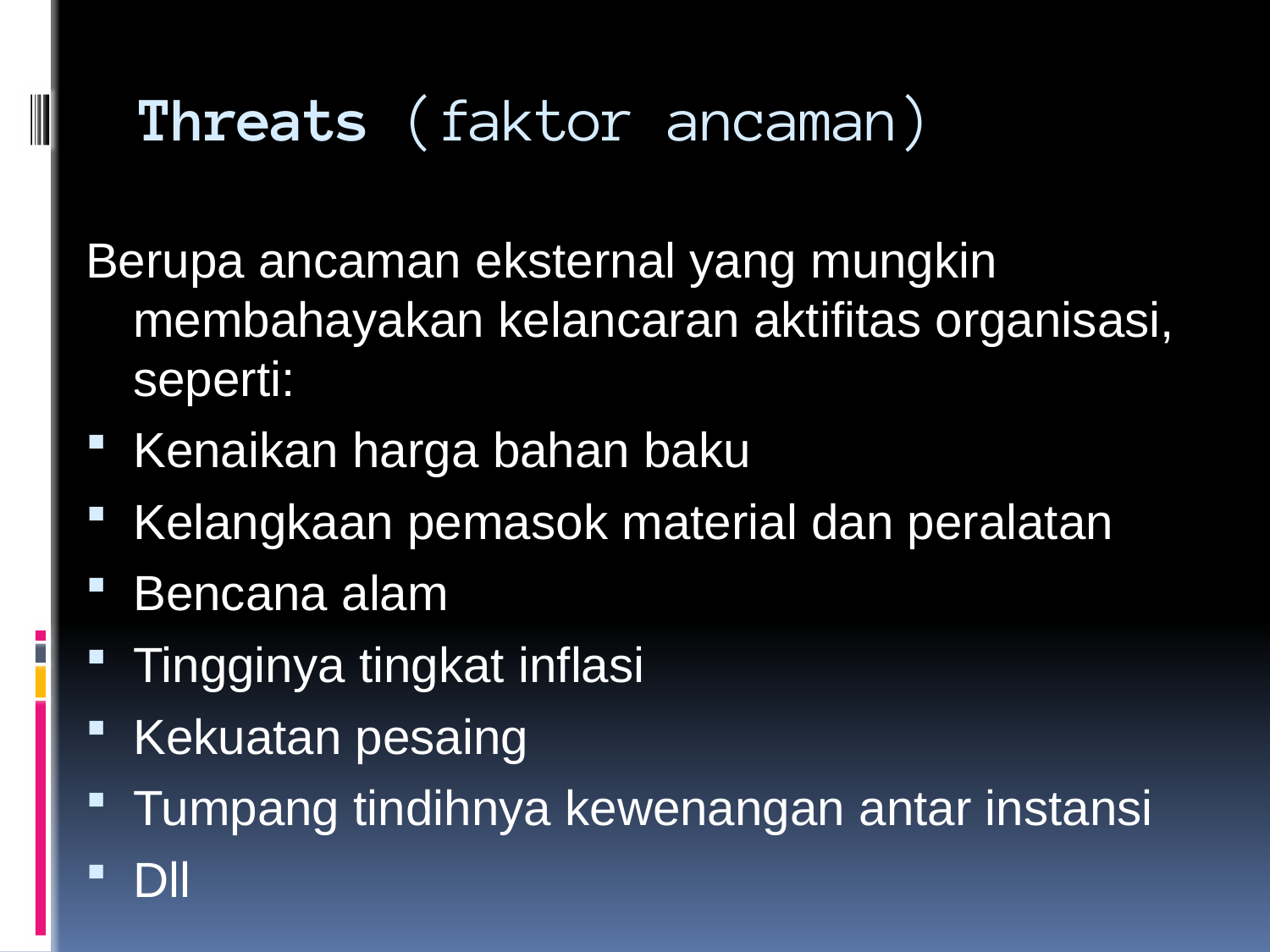

# Threats (faktor ancaman)
Berupa ancaman eksternal yang mungkin membahayakan kelancaran aktifitas organisasi, seperti:
Kenaikan harga bahan baku
Kelangkaan pemasok material dan peralatan
Bencana alam
Tingginya tingkat inflasi
Kekuatan pesaing
Tumpang tindihnya kewenangan antar instansi
Dll